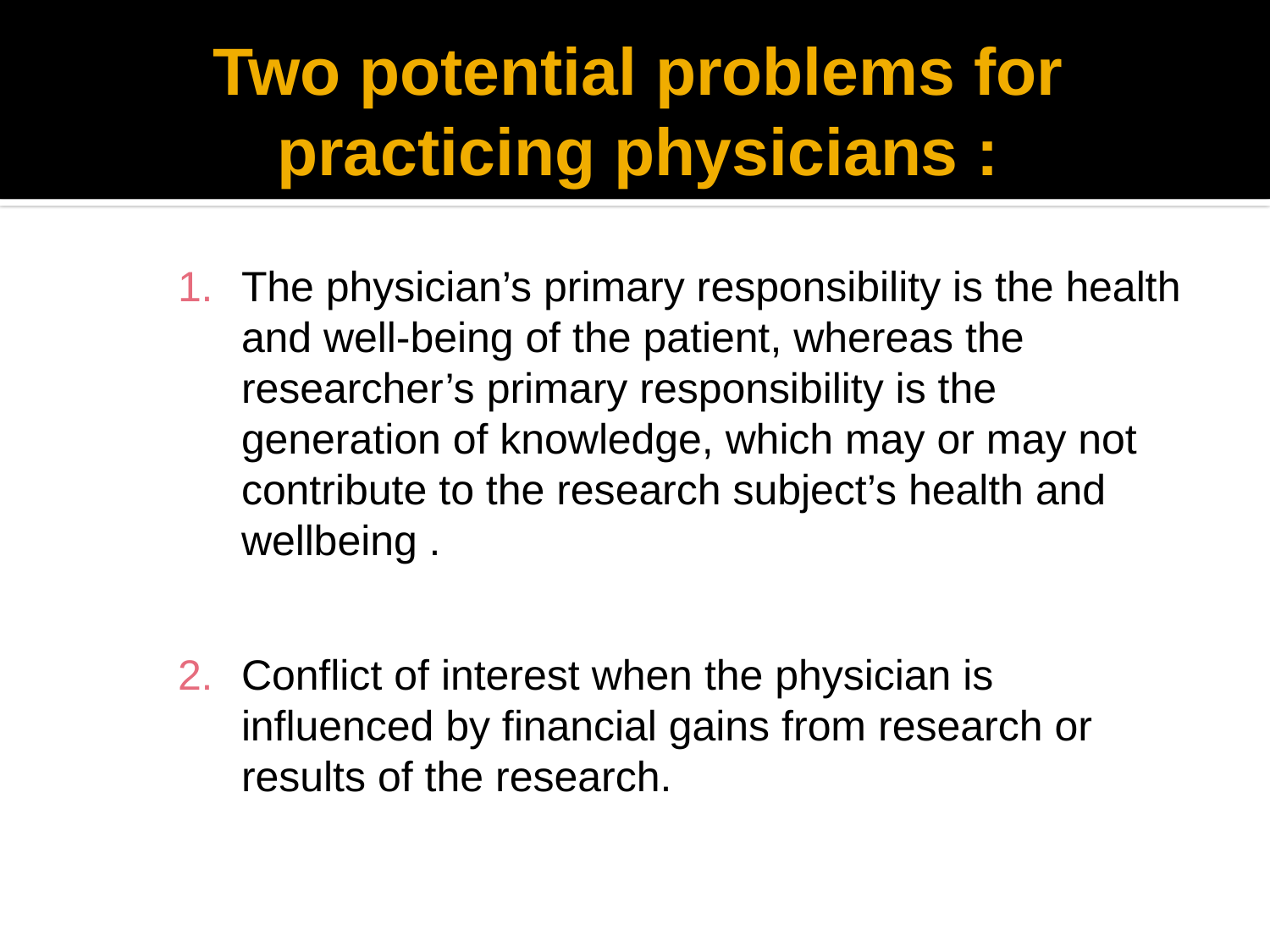

# Two potential problems for practicing physicians :
The physician’s primary responsibility is the health and well-being of the patient, whereas the researcher’s primary responsibility is the generation of knowledge, which may or may not contribute to the research subject’s health and wellbeing .

Conflict of interest when the physician is influenced by financial gains from research or results of the research.